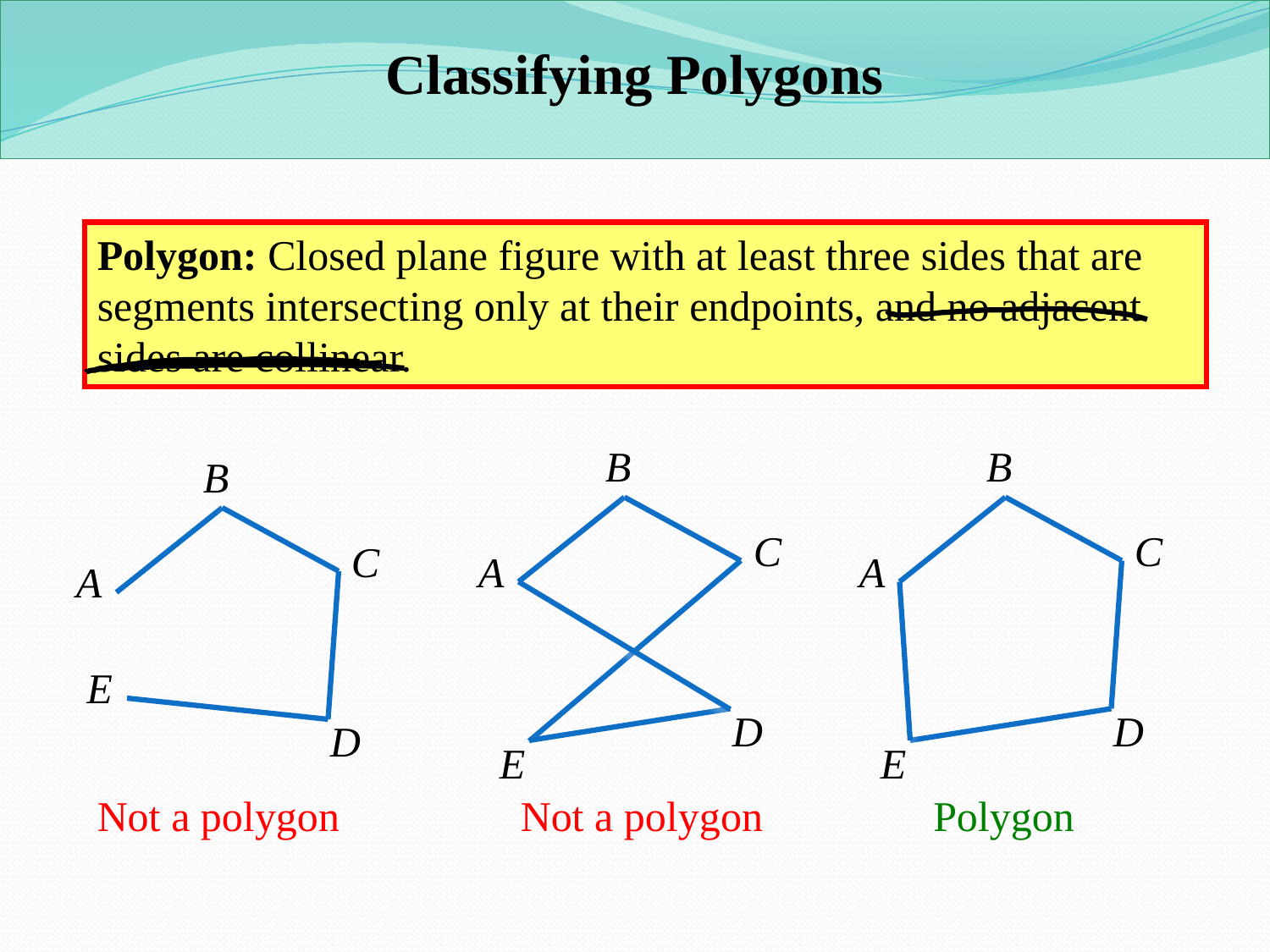

Classifying Polygons
Polygon: Closed plane figure with at least three sides that are segments intersecting only at their endpoints, and no adjacent sides are collinear.

B
C
A
D
E
B
C
A
D
E
B
C
A
E
D
Not a polygon
Not a polygon
Polygon